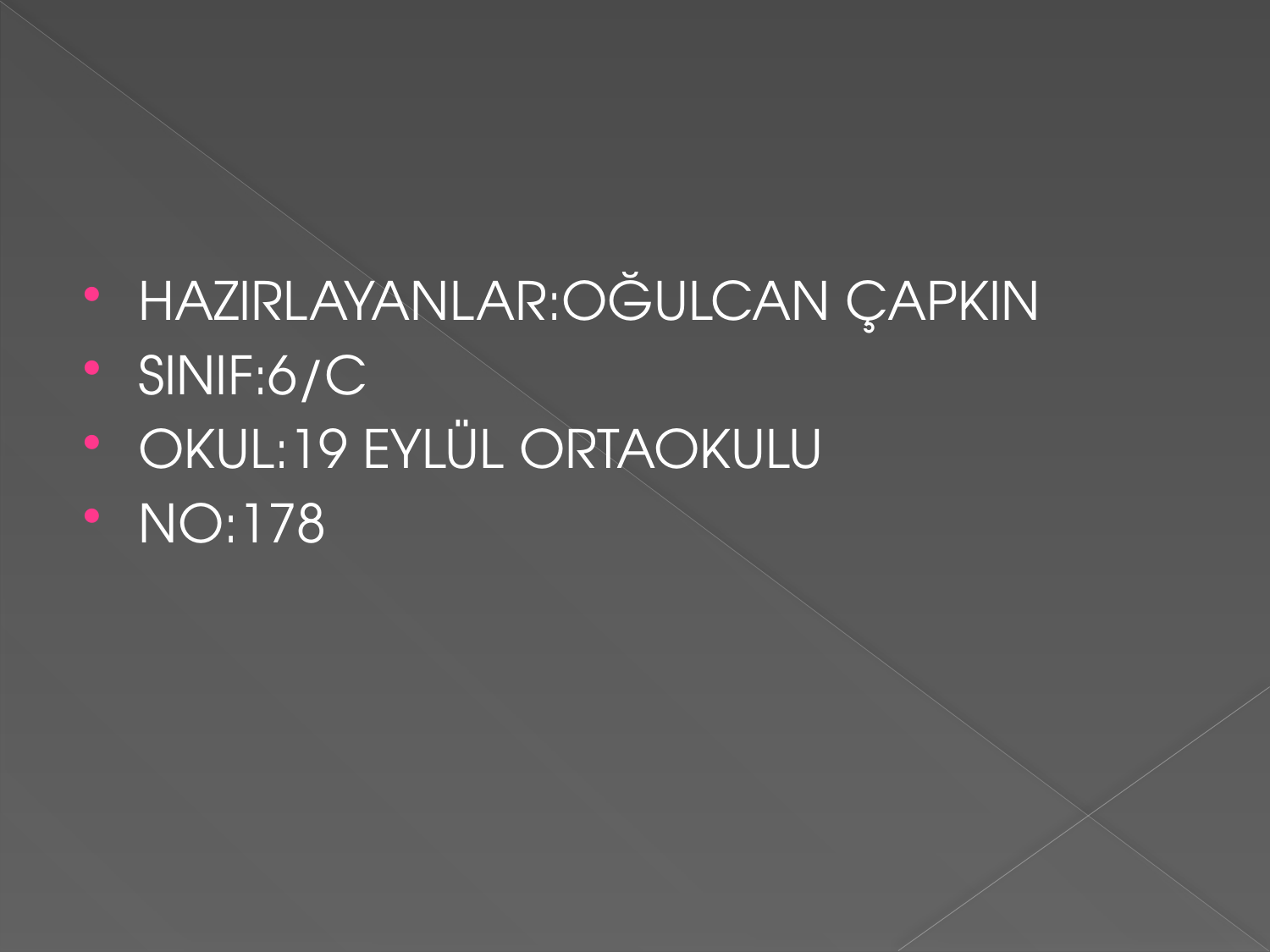

#
HAZIRLAYANLAR:OĞULCAN ÇAPKIN
SINIF:6/C
OKUL:19 EYLÜL ORTAOKULU
NO:178